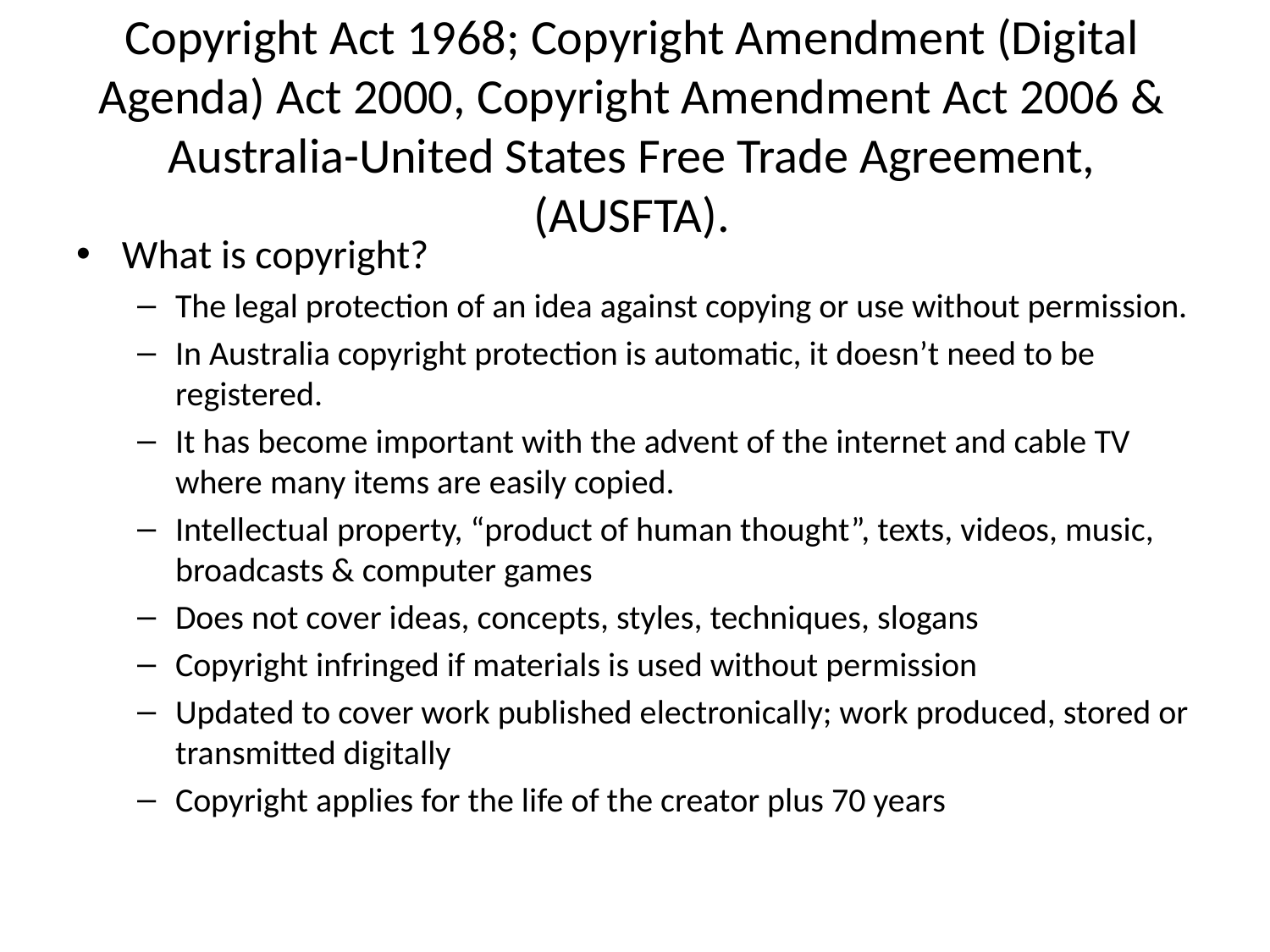

# Copyright Act 1968; Copyright Amendment (Digital Agenda) Act 2000, Copyright Amendment Act 2006 & Australia-United States Free Trade Agreement, (AUSFTA).
What is copyright?
The legal protection of an idea against copying or use without permission.
In Australia copyright protection is automatic, it doesn’t need to be registered.
It has become important with the advent of the internet and cable TV where many items are easily copied.
Intellectual property, “product of human thought”, texts, videos, music, broadcasts & computer games
Does not cover ideas, concepts, styles, techniques, slogans
Copyright infringed if materials is used without permission
Updated to cover work published electronically; work produced, stored or transmitted digitally
Copyright applies for the life of the creator plus 70 years